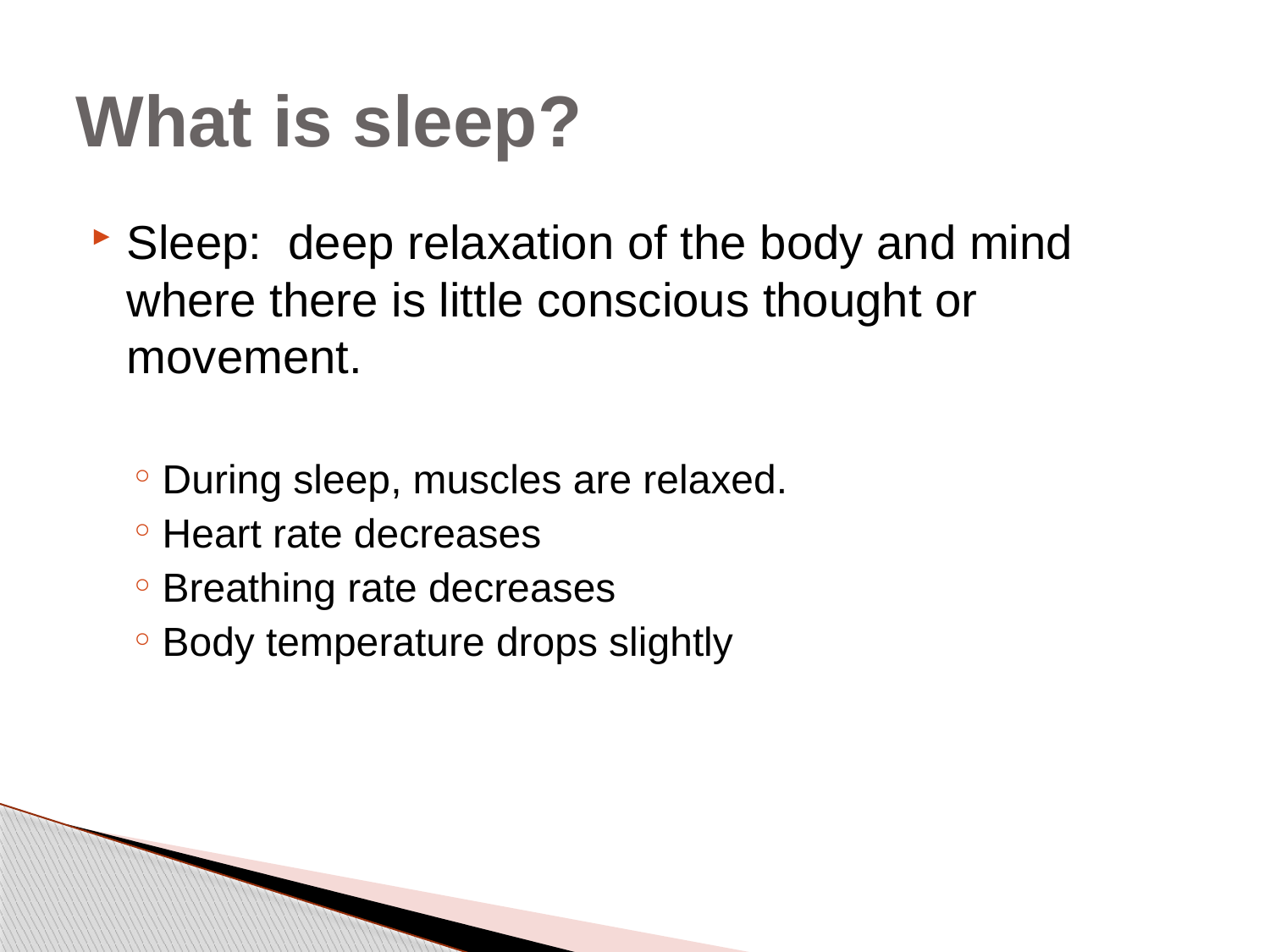

# What is sleep?
Sleep:  deep relaxation of the body and mind where there is little conscious thought or movement.

During sleep, muscles are relaxed.
Heart rate decreases
Breathing rate decreases
Body temperature drops slightly